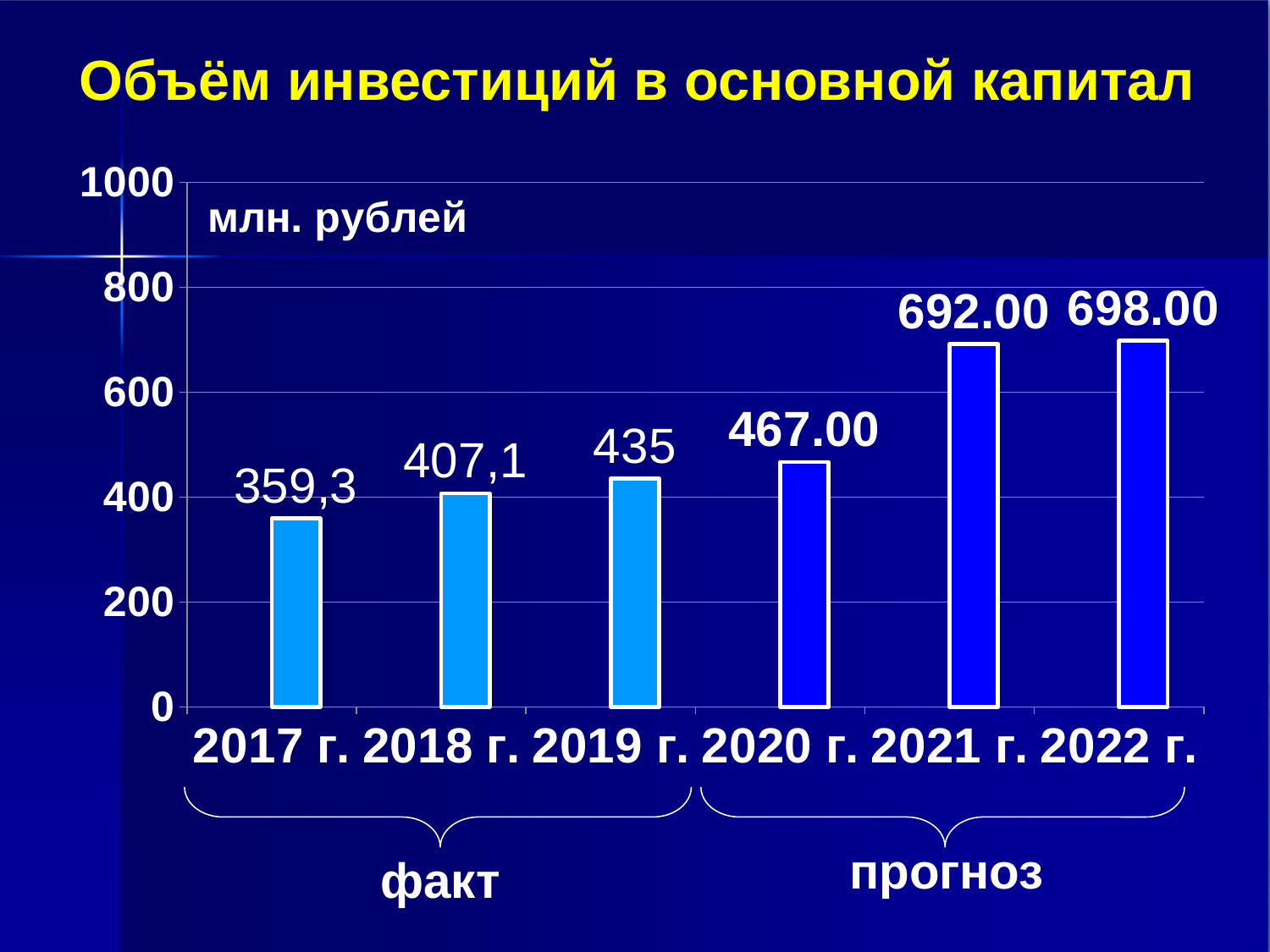

Объём инвестиций в основной капитал

### Chart

| Category | Столбец1 | Ряд 2 |
|---|---|---|
| 2017 г. | None | 359.3 |
| 2018 г. | None | 407.1 |
| 2019 г. | None | 435.0 |
| 2020 г. | None | 467.0 |
| 2021 г. | None | 692.0 |
| 2022 г. | None | 698.0 |

прогноз
факт